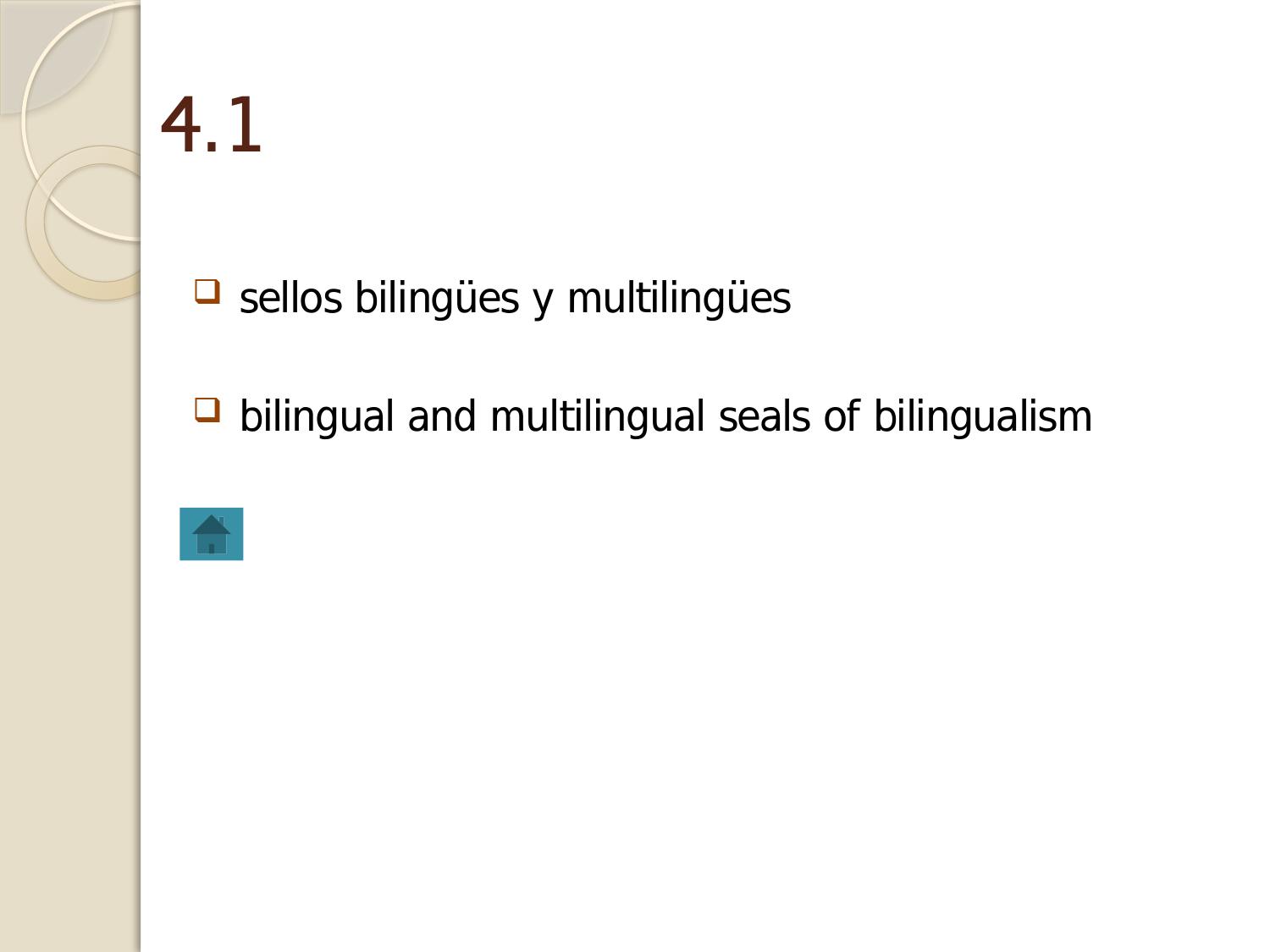

# 4.1
sellos bilingües y multilingües

bilingual and multilingual seals of bilingualism